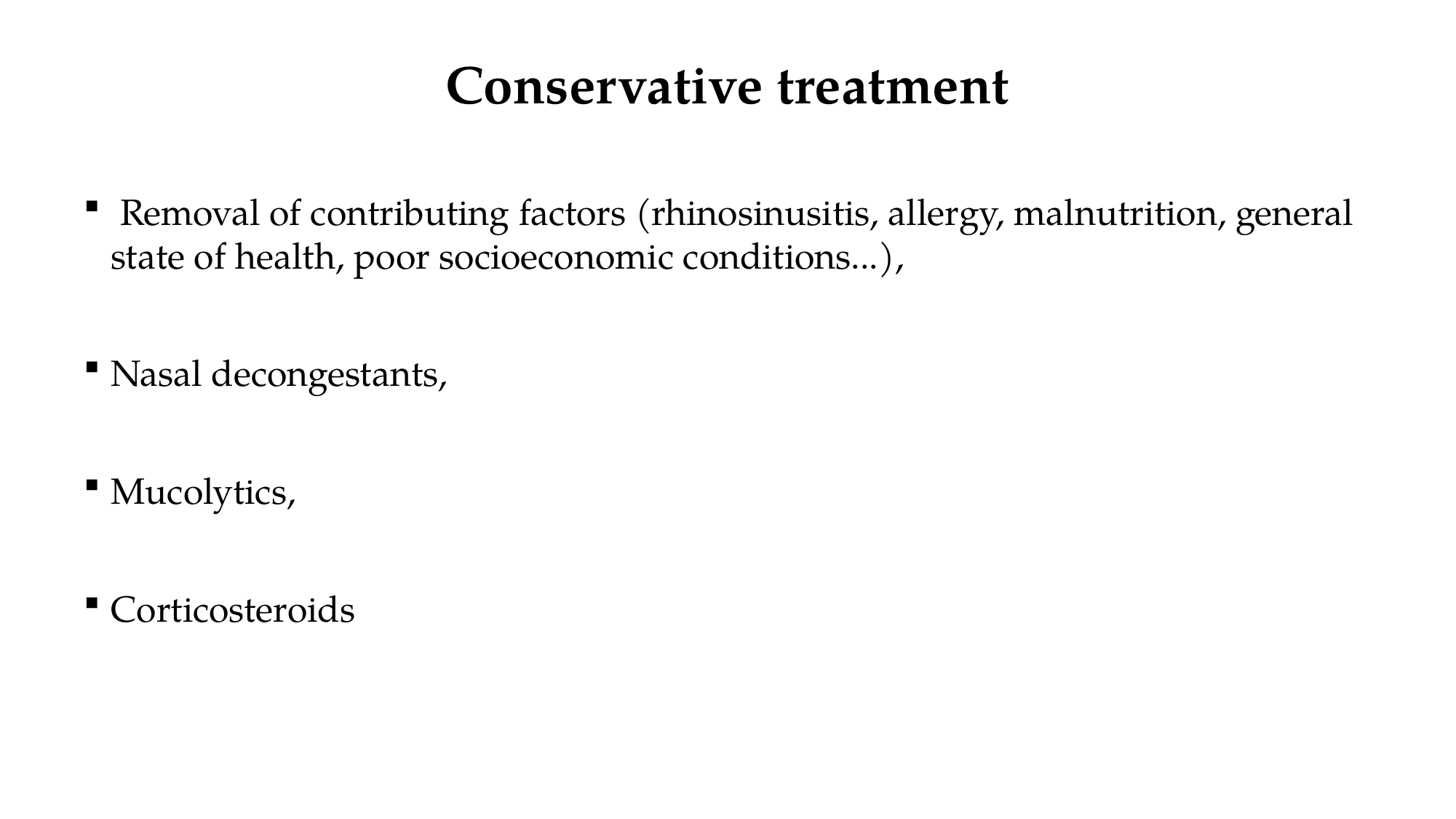

Conservative treatment
 Removal of contributing factors (rhinosinusitis, allergy, malnutrition, general state of health, poor socioeconomic conditions...),

Nasal decongestants,

Mucolytics,

Corticosteroids